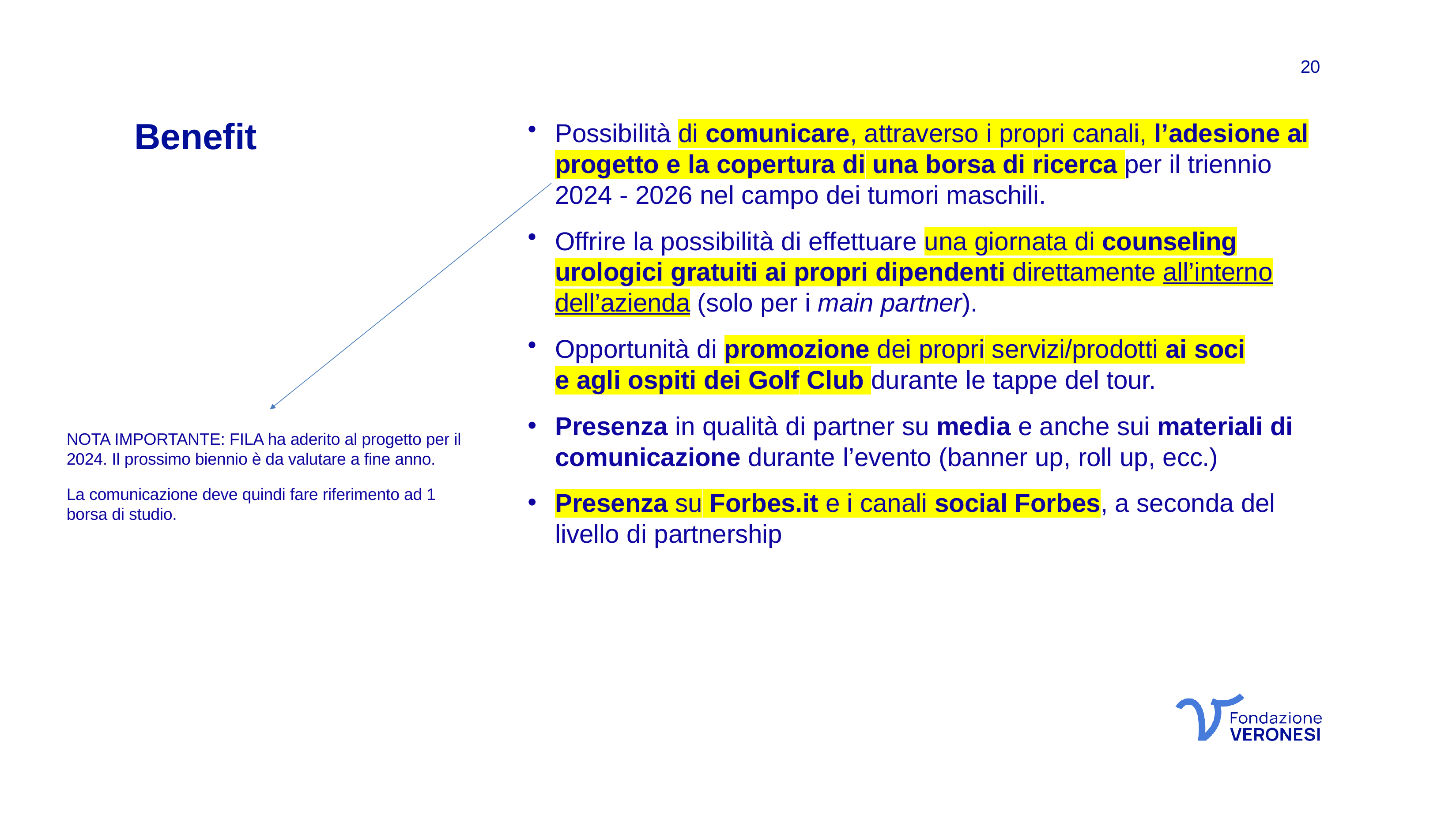

20
# Benefit
Possibilità di comunicare, attraverso i propri canali, l’adesione al progetto e la copertura di una borsa di ricerca per il triennio 2024 - 2026 nel campo dei tumori maschili.
Offrire la possibilità di effettuare una giornata di counseling urologici gratuiti ai propri dipendenti direttamente all’interno dell’azienda (solo per i main partner).
Opportunità di promozione dei propri servizi/prodotti ai soci e agli ospiti dei Golf Club durante le tappe del tour.
Presenza in qualità di partner su media e anche sui materiali di comunicazione durante l’evento (banner up, roll up, ecc.)
Presenza su Forbes.it e i canali social Forbes, a seconda del livello di partnership
NOTA IMPORTANTE: FILA ha aderito al progetto per il 2024. Il prossimo biennio è da valutare a fine anno.
La comunicazione deve quindi fare riferimento ad 1 borsa di studio.
fondazioneveronesi.it